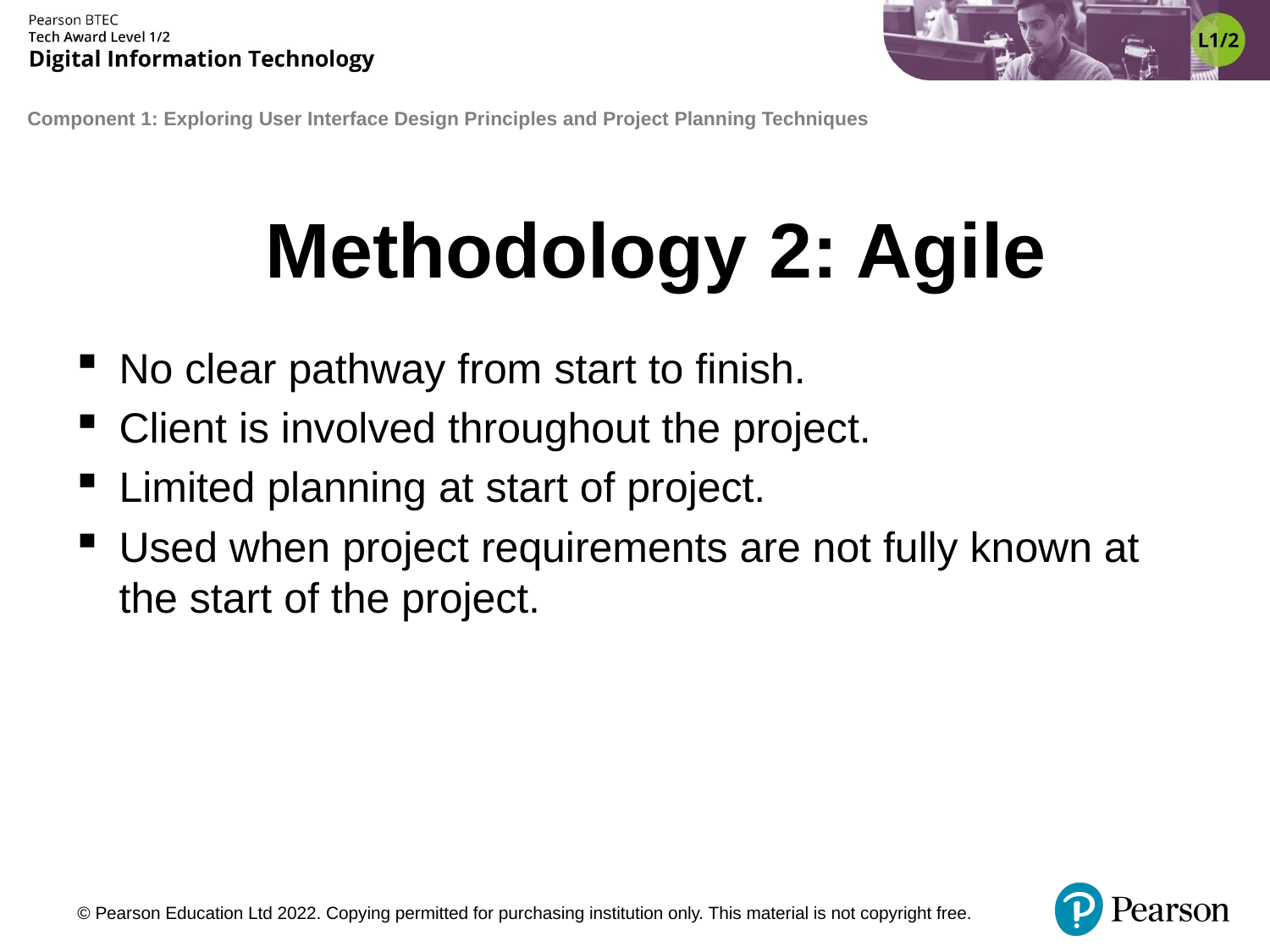

Methodology 2: Agile
No clear pathway from start to finish.
Client is involved throughout the project.
Limited planning at start of project.
Used when project requirements are not fully known at the start of the project.